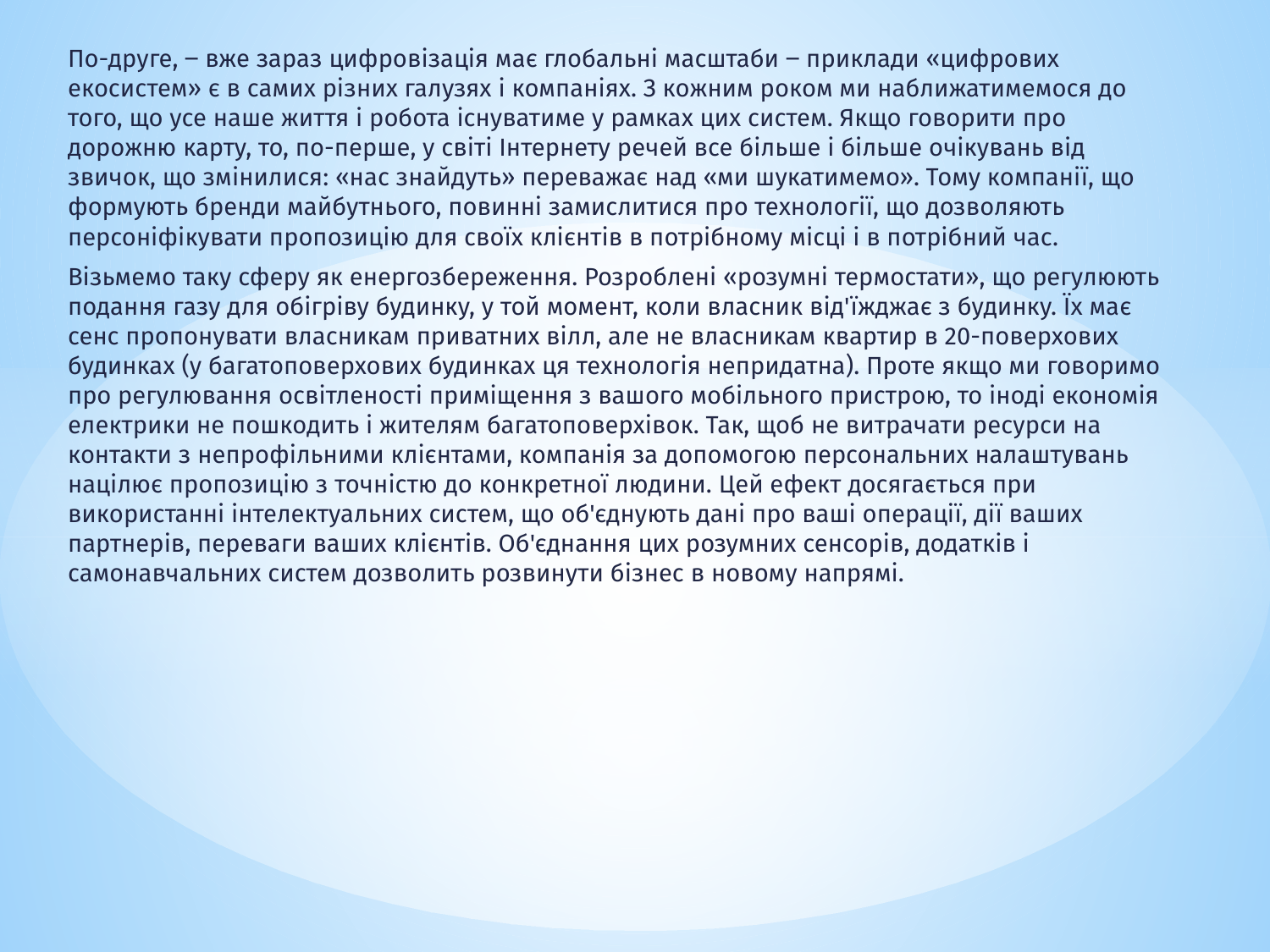

По-друге, ‒ вже зараз цифровізація має глобальні масштаби ‒ приклади «цифрових екосистем» є в самих різних галузях і компаніях. З кожним роком ми наближатимемося до того, що усе наше життя і робота існуватиме у рамках цих систем. Якщо говорити про дорожню карту, то, по-перше, у світі Інтернету речей все більше і більше очікувань від звичок, що змінилися: «нас знайдуть» переважає над «ми шукатимемо». Тому компанії, що формують бренди майбутнього, повинні замислитися про технології, що дозволяють персоніфікувати пропозицію для своїх клієнтів в потрібному місці і в потрібний час.
Візьмемо таку сферу як енергозбереження. Розроблені «розумні термостати», що регулюють подання газу для обігріву будинку, у той момент, коли власник від'їжджає з будинку. Їх має сенс пропонувати власникам приватних вілл, але не власникам квартир в 20-поверхових будинках (у багатоповерхових будинках ця технологія непридатна). Проте якщо ми говоримо про регулювання освітленості приміщення з вашого мобільного пристрою, то іноді економія електрики не пошкодить і жителям багатоповерхівок. Так, щоб не витрачати ресурси на контакти з непрофільними клієнтами, компанія за допомогою персональних налаштувань націлює пропозицію з точністю до конкретної людини. Цей ефект досягається при використанні інтелектуальних систем, що об'єднують дані про ваші операції, дії ваших партнерів, переваги ваших клієнтів. Об'єднання цих розумних сенсорів, додатків і самонавчальних систем дозволить розвинути бізнес в новому напрямі.